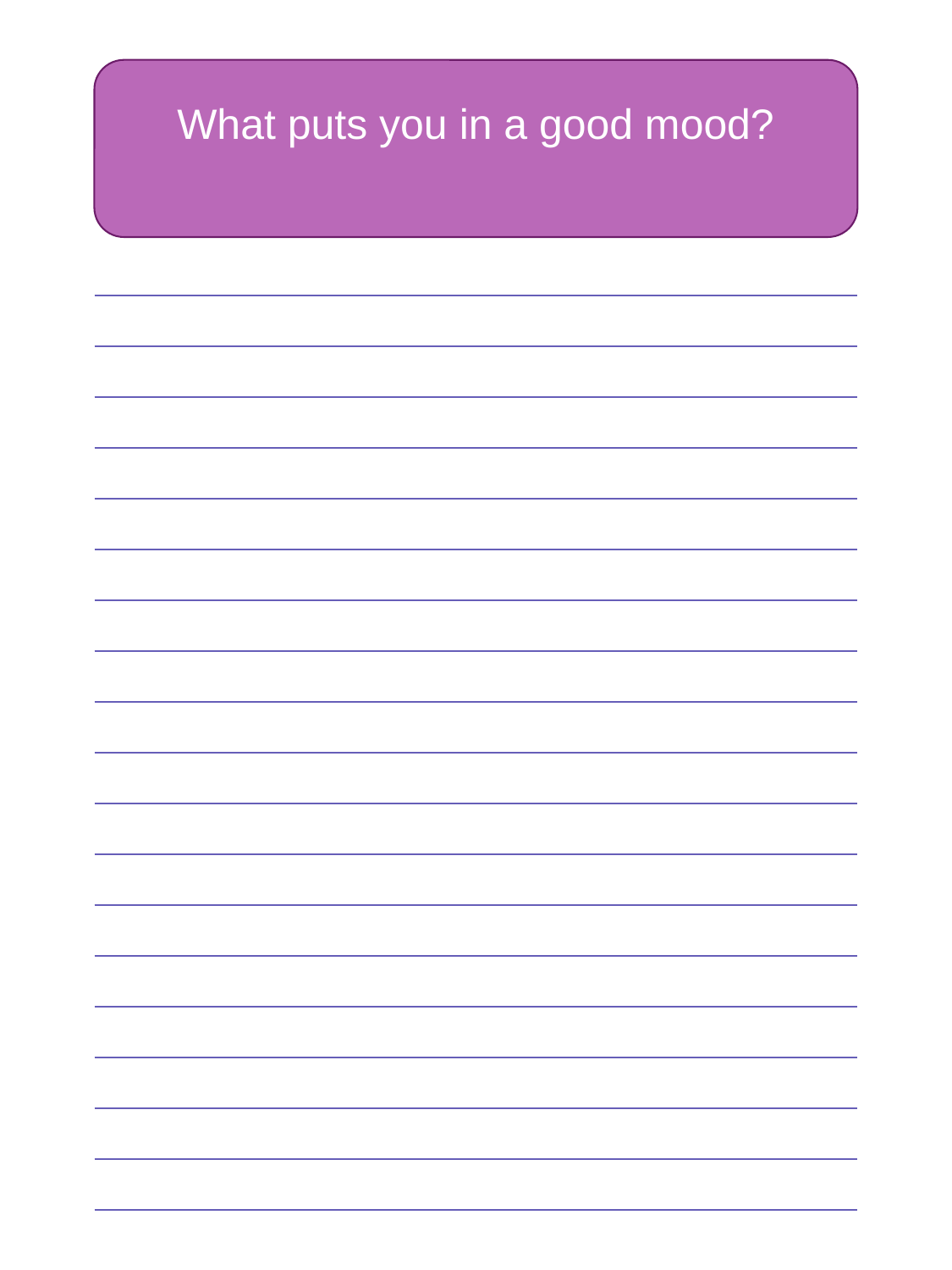

What puts you in a good mood?
|  |
| --- |
|  |
|  |
|  |
|  |
|  |
|  |
|  |
|  |
|  |
|  |
|  |
|  |
|  |
|  |
|  |
|  |
|  |